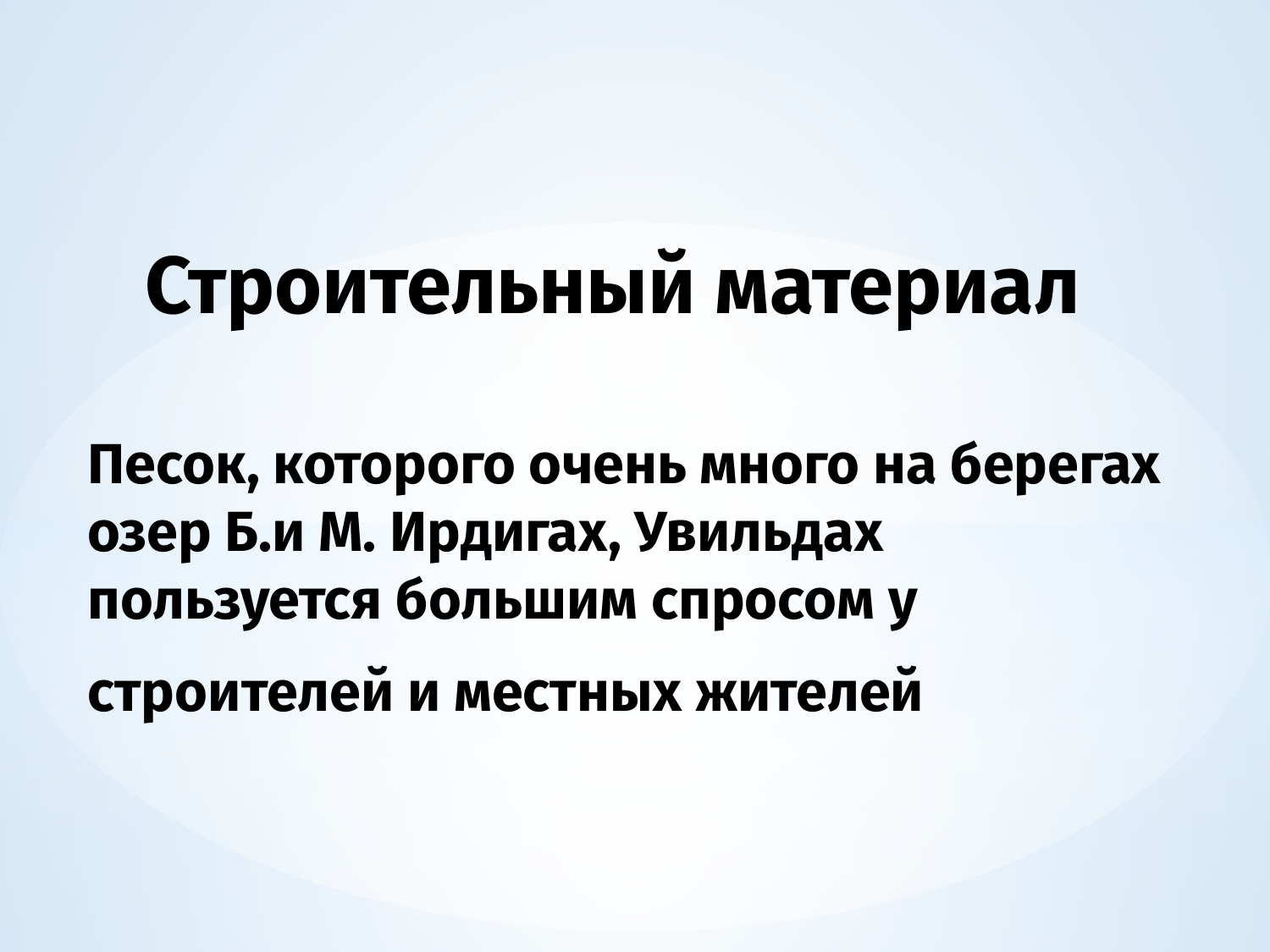

# Строительный материал Песок, которого очень много на берегах озер Б.и М. Ирдигах, Увильдах пользуется большим спросом у строителей и местных жителей